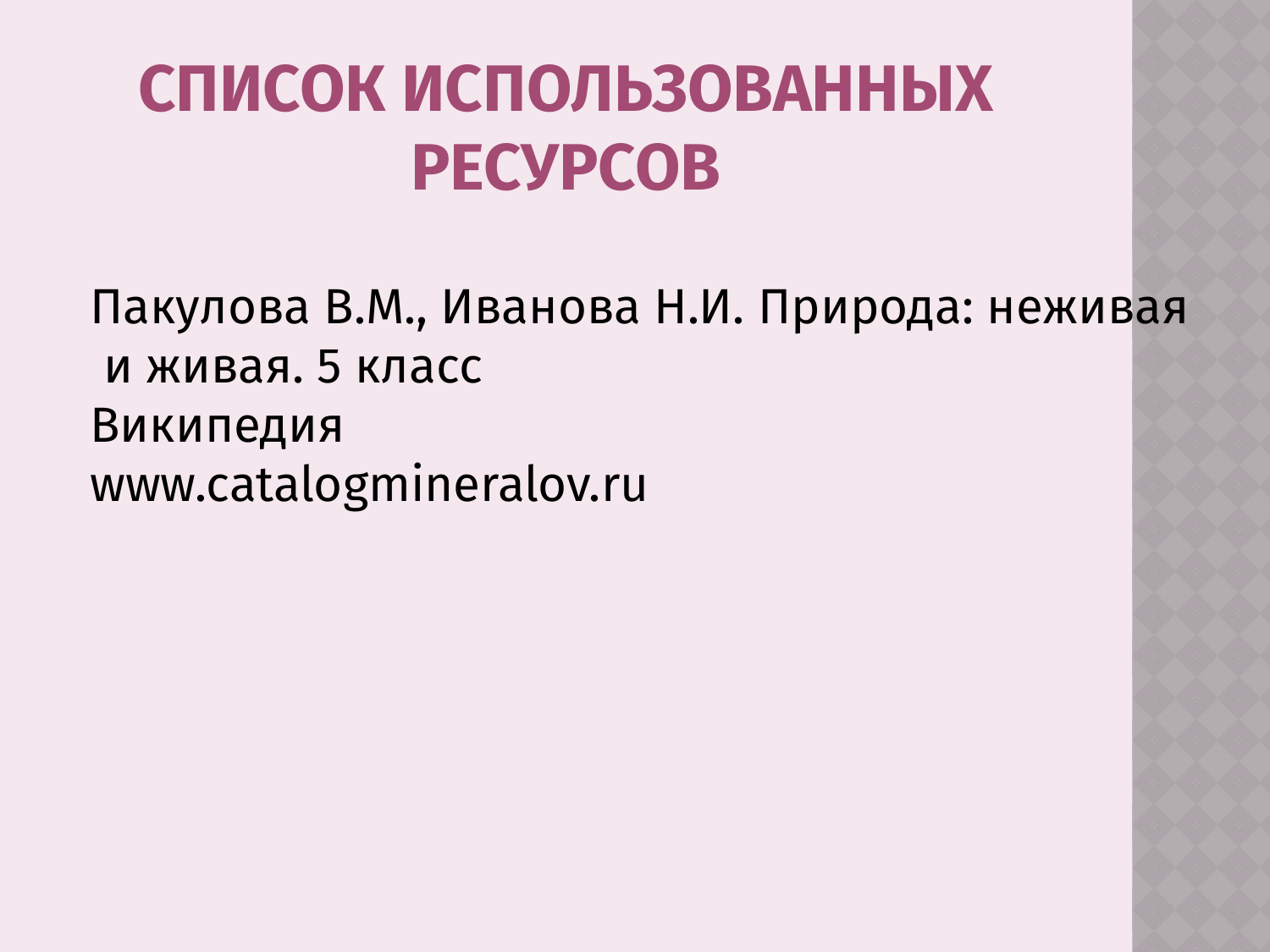

# Список использованных ресурсов
Пакулова В.М., Иванова Н.И. Природа: неживая
 и живая. 5 класс
Википедия
www.catalogmineralov.ru